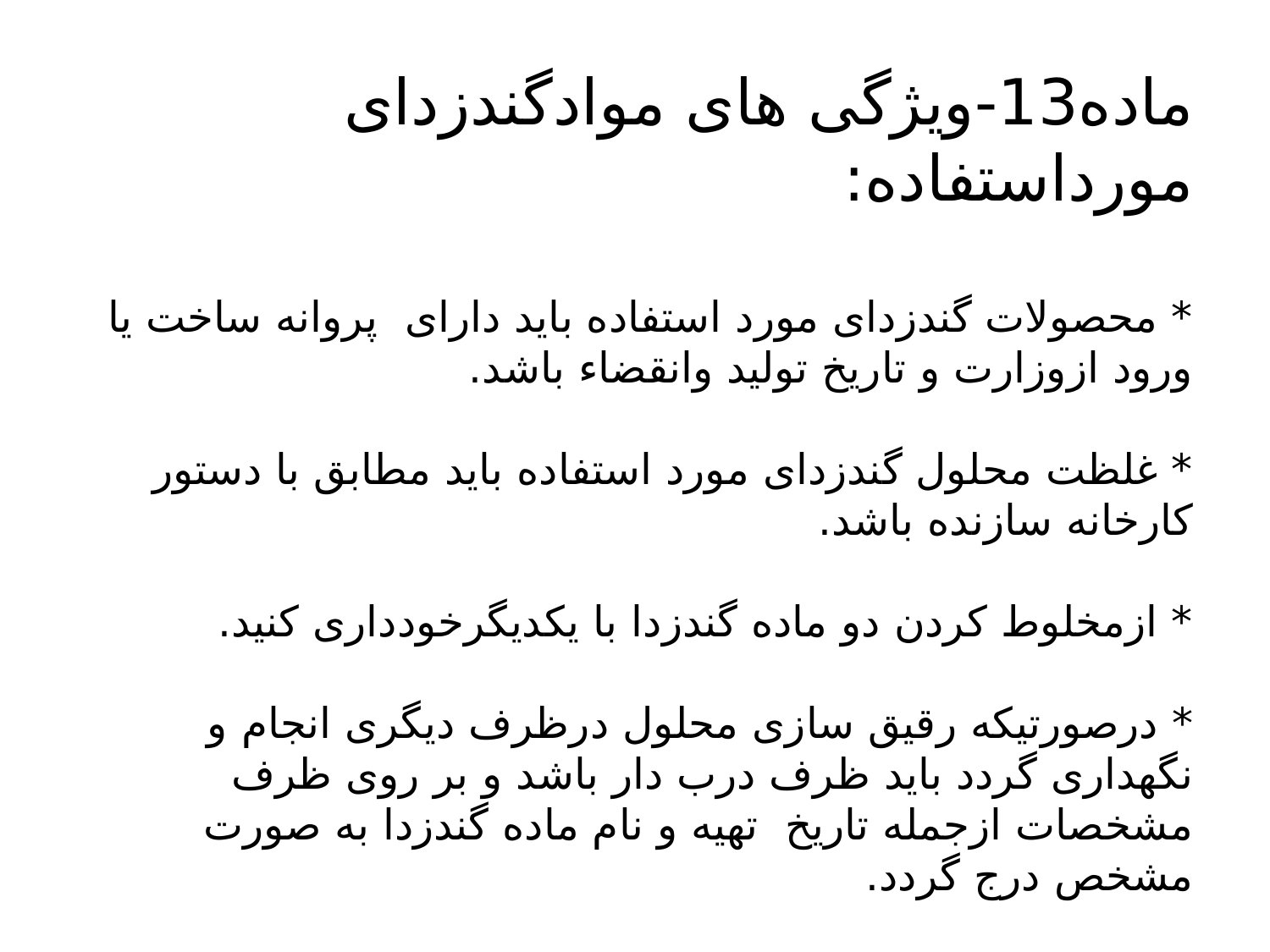

# ماده13-ویژگی های موادگندزدای مورداستفاده: * محصولات گندزدای مورد استفاده باید دارای  پروانه ساخت یا ورود ازوزارت و تاریخ تولید وانقضاء باشد. * غلظت محلول گندزدای مورد استفاده باید مطابق با دستور کارخانه سازنده باشد. * ازمخلوط کردن دو ماده گندزدا با یکدیگرخودداری کنید. * درصورتیکه رقیق سازی محلول درظرف دیگری انجام و نگهداری گردد باید ظرف درب دار باشد و بر روی ظرف مشخصات ازجمله تاریخ  تهیه و نام ماده گندزدا به صورت مشخص درج گردد.